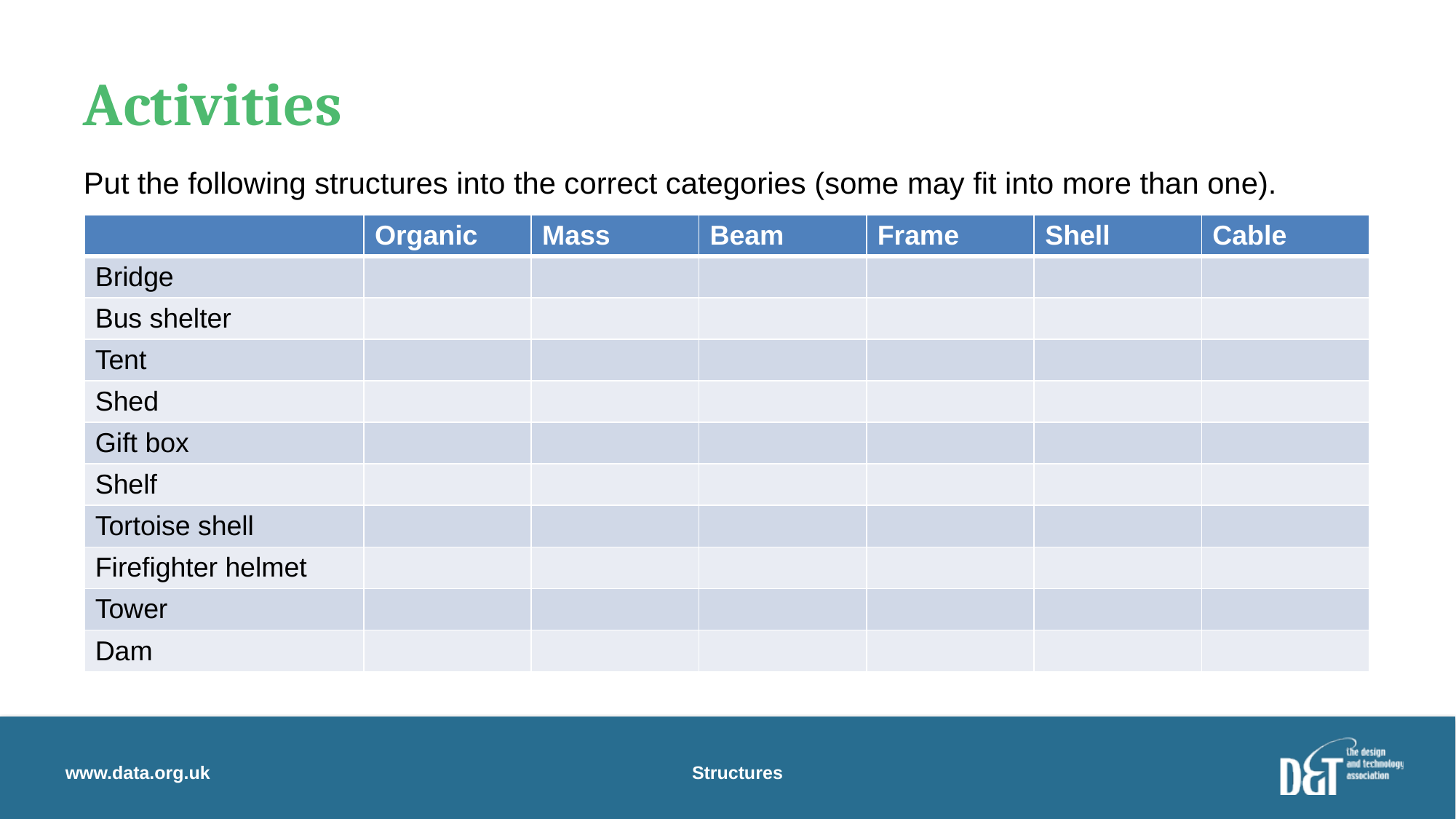

# Activities
Put the following structures into the correct categories (some may fit into more than one).
|  | Organic | Mass | Beam | Frame | Shell | Cable |
| --- | --- | --- | --- | --- | --- | --- |
| Bridge |  |  |  |  |  |  |
| Bus shelter |  |  |  |  |  |  |
| Tent |  |  |  |  |  |  |
| Shed |  |  |  |  |  |  |
| Gift box |  |  |  |  |  |  |
| Shelf |  |  |  |  |  |  |
| Tortoise shell |  |  |  |  |  |  |
| Firefighter helmet |  |  |  |  |  |  |
| Tower |  |  |  |  |  |  |
| Dam |  |  |  |  |  |  |